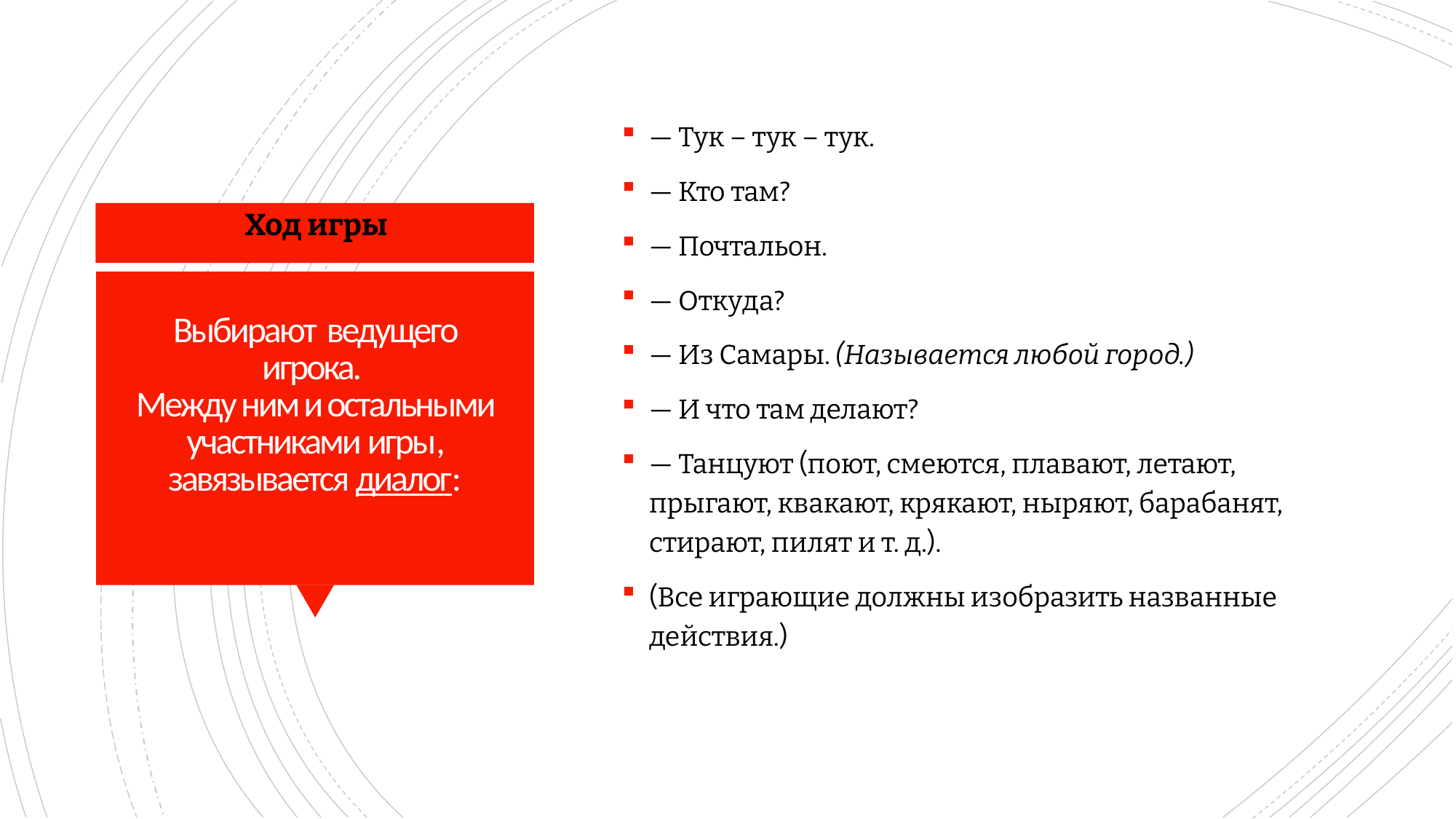

— Тук – тук – тук.
— Кто там?
— Почтальон.
— Откуда?
— Из Самары. (Называется любой город.)
— И что там делают?
— Танцуют (поют, смеются, плавают, летают, прыгают, квакают, крякают, ныряют, барабанят, стирают, пилят и т. д.).
(Все играющие должны изобразить названные действия.)

Ход игры

# Выбирают  ведущего игрока. Между ним и остальными участниками игры, завязывается диалог: